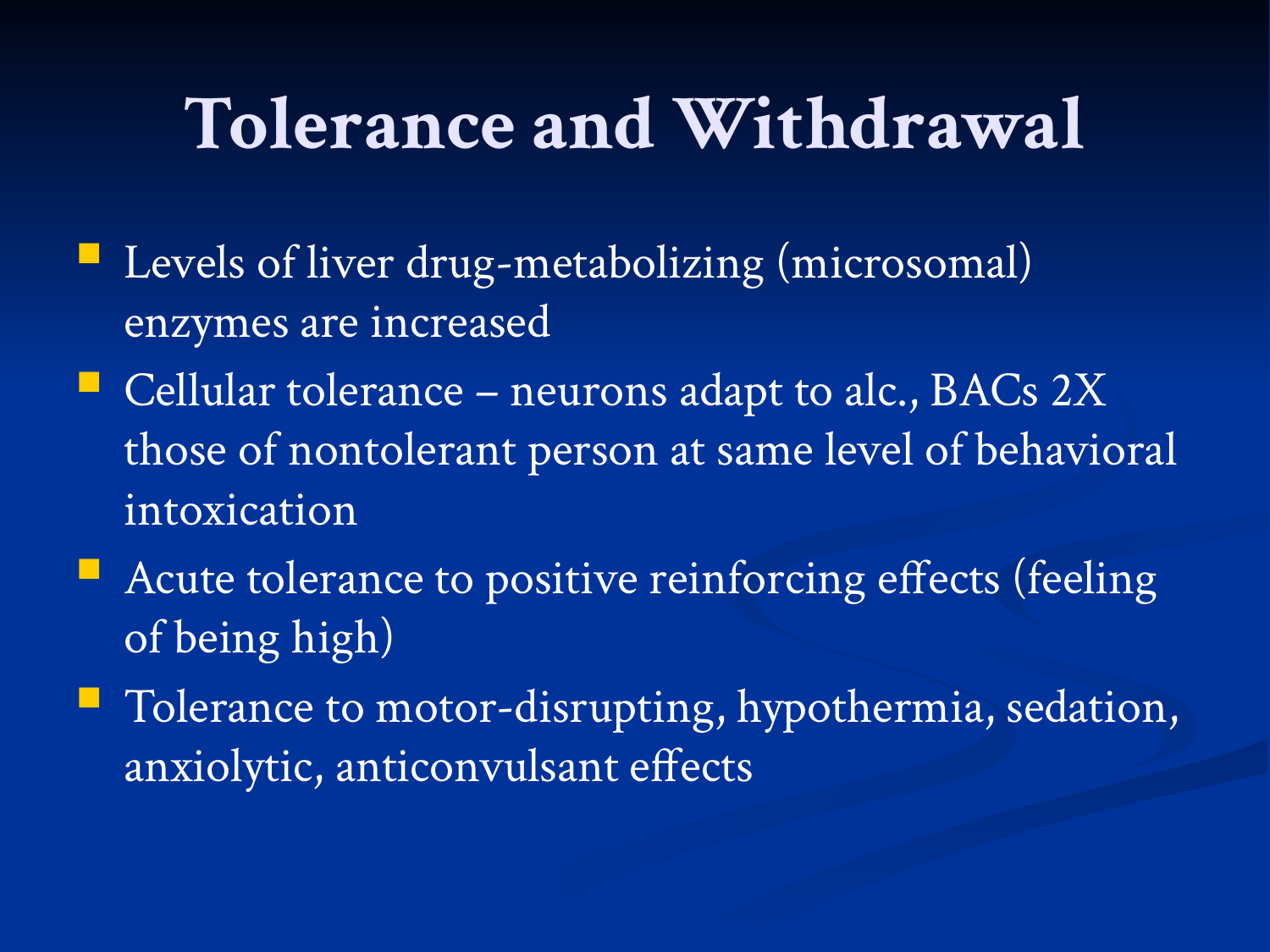

# Tolerance and Withdrawal
Levels of liver drug-metabolizing (microsomal) enzymes are increased
Cellular tolerance – neurons adapt to alc., BACs 2X those of nontolerant person at same level of behavioral intoxication
Acute tolerance to positive reinforcing effects (feeling of being high)
Tolerance to motor-disrupting, hypothermia, sedation, anxiolytic, anticonvulsant effects